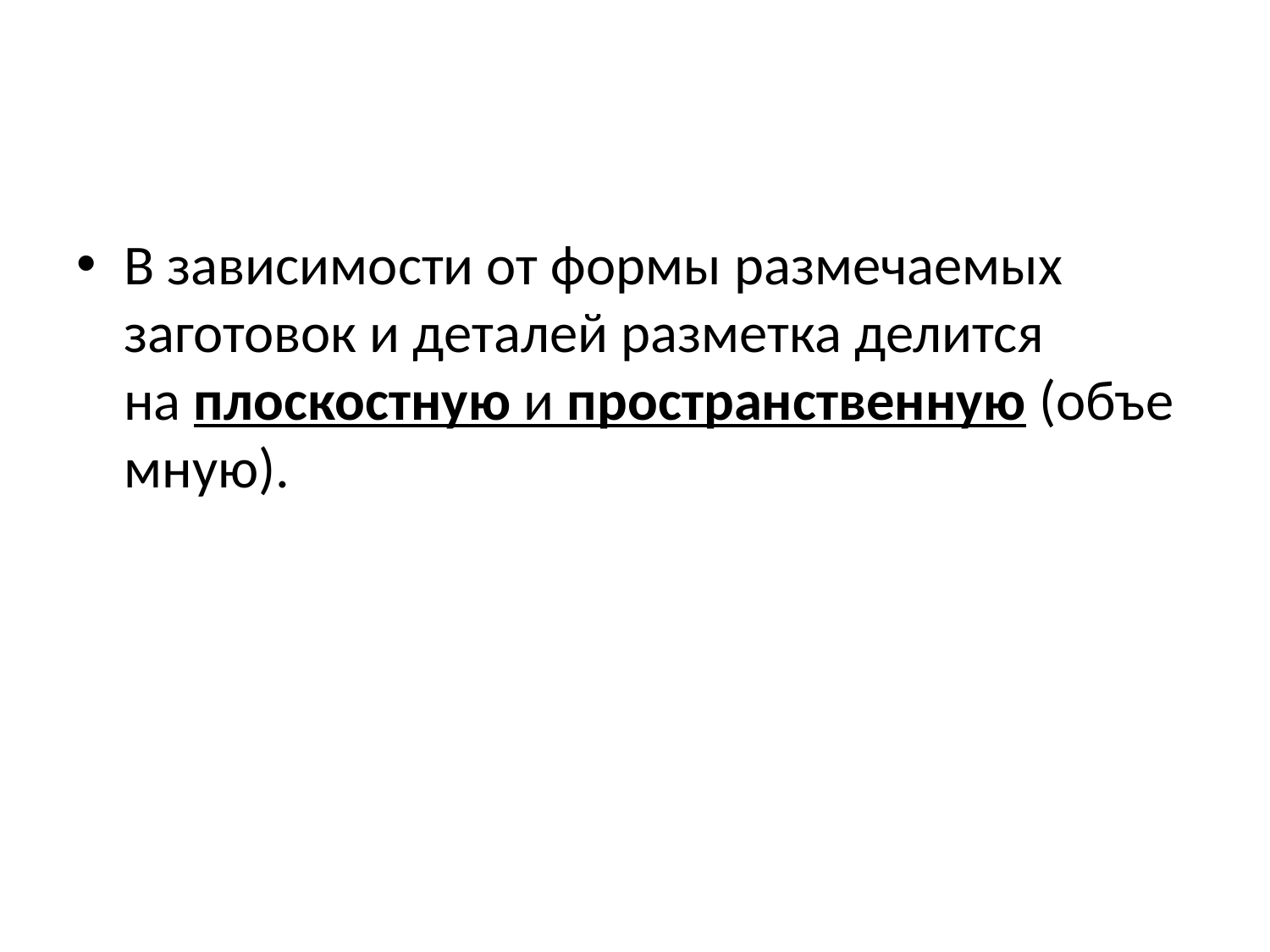

#
В зависимости от формы размечаемых заготовок и деталей разметка делится на плоскостную и пространственную (объемную).